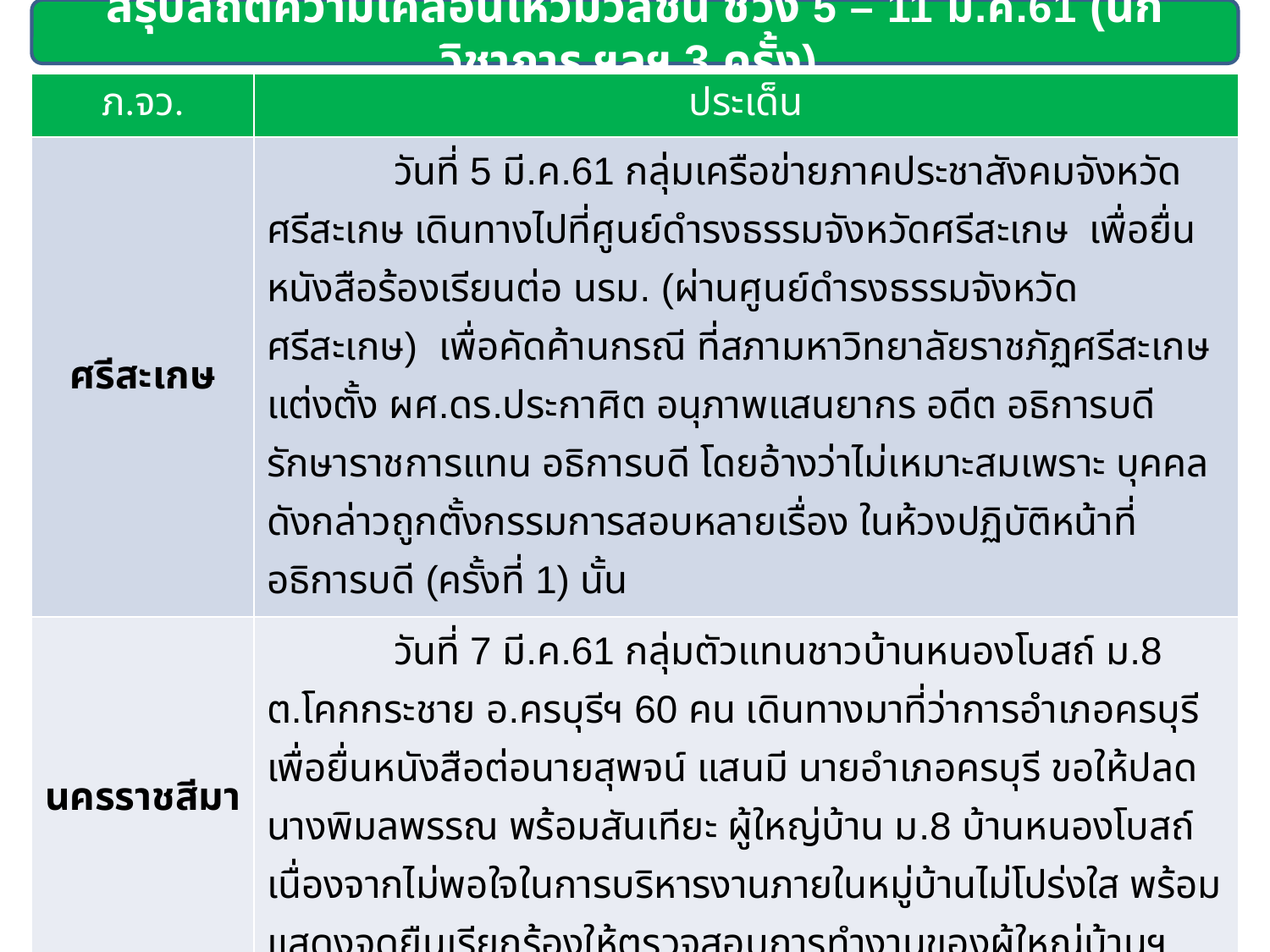

สรุปสถิติความเคลื่อนไหวมวลชน ช่วง 5 – 11 มี.ค.61 (นักวิชาการ ฯลฯ 3 ครั้ง)
| ภ.จว. | ประเด็น |
| --- | --- |
| ศรีสะเกษ | วันที่ 5 มี.ค.61 กลุ่มเครือข่ายภาคประชาสังคมจังหวัดศรีสะเกษ เดินทางไปที่ศูนย์ดำรงธรรมจังหวัดศรีสะเกษ เพื่อยื่นหนังสือร้องเรียนต่อ นรม. (ผ่านศูนย์ดำรงธรรมจังหวัดศรีสะเกษ) เพื่อคัดค้านกรณี ที่สภามหาวิทยาลัยราชภัฏศรีสะเกษ แต่งตั้ง ผศ.ดร.ประกาศิต อนุภาพแสนยากร อดีต อธิการบดี รักษาราชการแทน อธิการบดี โดยอ้างว่าไม่เหมาะสมเพราะ บุคคลดังกล่าวถูกตั้งกรรมการสอบหลายเรื่อง ในห้วงปฏิบัติหน้าที่ อธิการบดี (ครั้งที่ 1) นั้น |
| นครราชสีมา | วันที่ 7 มี.ค.61 กลุ่มตัวแทนชาวบ้านหนองโบสถ์ ม.8 ต.โคกกระชาย อ.ครบุรีฯ 60 คน เดินทางมาที่ว่าการอำเภอครบุรี เพื่อยื่นหนังสือต่อนายสุพจน์ แสนมี นายอำเภอครบุรี ขอให้ปลด นางพิมลพรรณ พร้อมสันเทียะ ผู้ใหญ่บ้าน ม.8 บ้านหนองโบสถ์ เนื่องจากไม่พอใจในการบริหารงานภายในหมู่บ้านไม่โปร่งใส พร้อมแสดงจุดยืนเรียกร้องให้ตรวจสอบการทำงานของผู้ใหญ่บ้านฯ |
| นครราชสีมา | วันที่ 9 มี.ค.61 กลุ่มข้าราชการและลูกจ้าง สนง.เขตพื้นที่การศึกษามัธยมศึกษาเขต 31 (30 คน) ชุมนุมบริเวณหน้า สนง.เขต 31 เพื่อขับไล่ ผอ.เขตการศึกษามัธยมศึกษาเขต 31 ออกจากพื้นที่ โดยอ้างว่าขาดประสิทธิภาพในการบริหารงาน โดยในระยะเวลา 4 เดือนที่ดํารงตําแหน่งมีการกดดันผู้ใต้บังคับบัญชาและสร้างความหวาดระแวงซึ่งกระทบต่อขวัญ และกําลังใจในการปฏิบัติงาน จนทําให้ จนท. ลาออกหรือขอโยกย้ายออกไปเป็นจํานวนมาก |